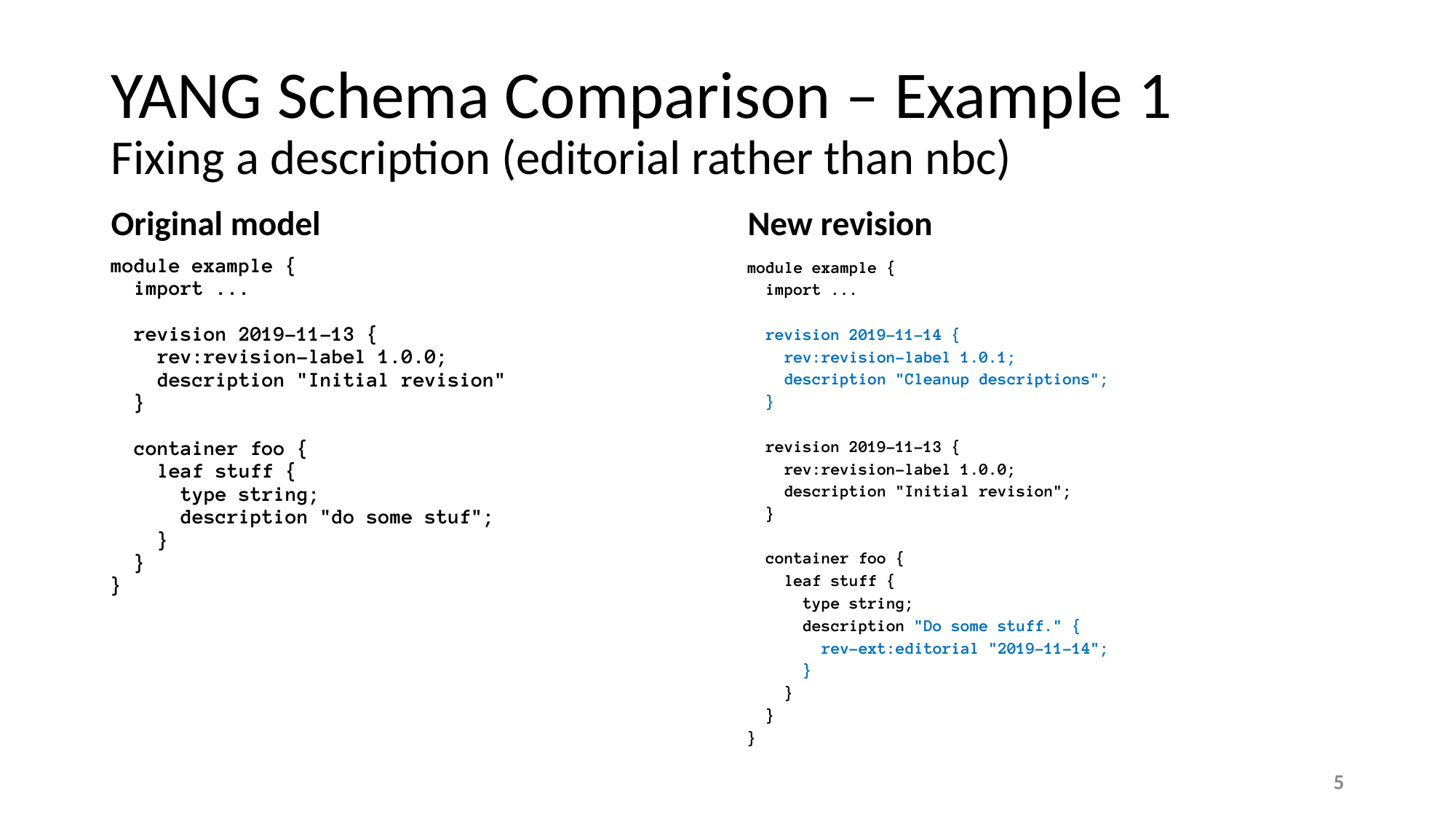

# YANG Schema Comparison – Example 1 Fixing a description (editorial rather than nbc)
Original model
New revision
module example {
  import ...

  revision 2019-11-13 {
    rev:revision-label 1.0.0;
    description "Initial revision"
  }

  container foo {
    leaf stuff {
      type string;
      description "do some stuf";
    }
  }
}
module example {
  import ...

  revision 2019-11-14 {
    rev:revision-label 1.0.1;
    description "Cleanup descriptions";
  }

  revision 2019-11-13 {
    rev:revision-label 1.0.0;
    description "Initial revision";
  }

  container foo {
    leaf stuff {
      type string;
      description "Do some stuff." {
        rev-ext:editorial "2019-11-14";
      }
    }
  }
}

5